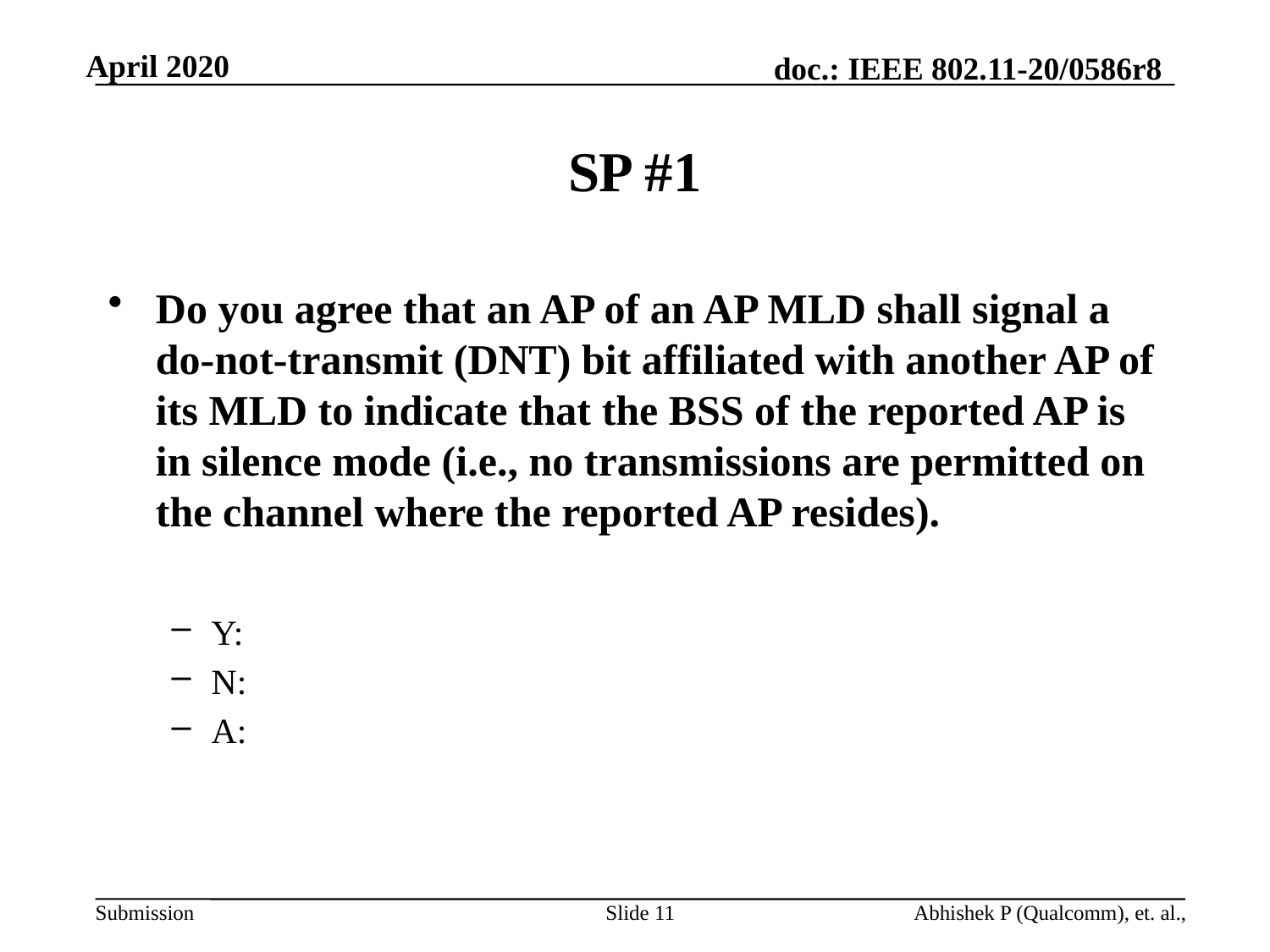

# SP #1
Do you agree that an AP of an AP MLD shall signal a do-not-transmit (DNT) bit affiliated with another AP of its MLD to indicate that the BSS of the reported AP is in silence mode (i.e., no transmissions are permitted on the channel where the reported AP resides).

Y:
N:
A:

Slide 11
Abhishek P (Qualcomm), et. al.,